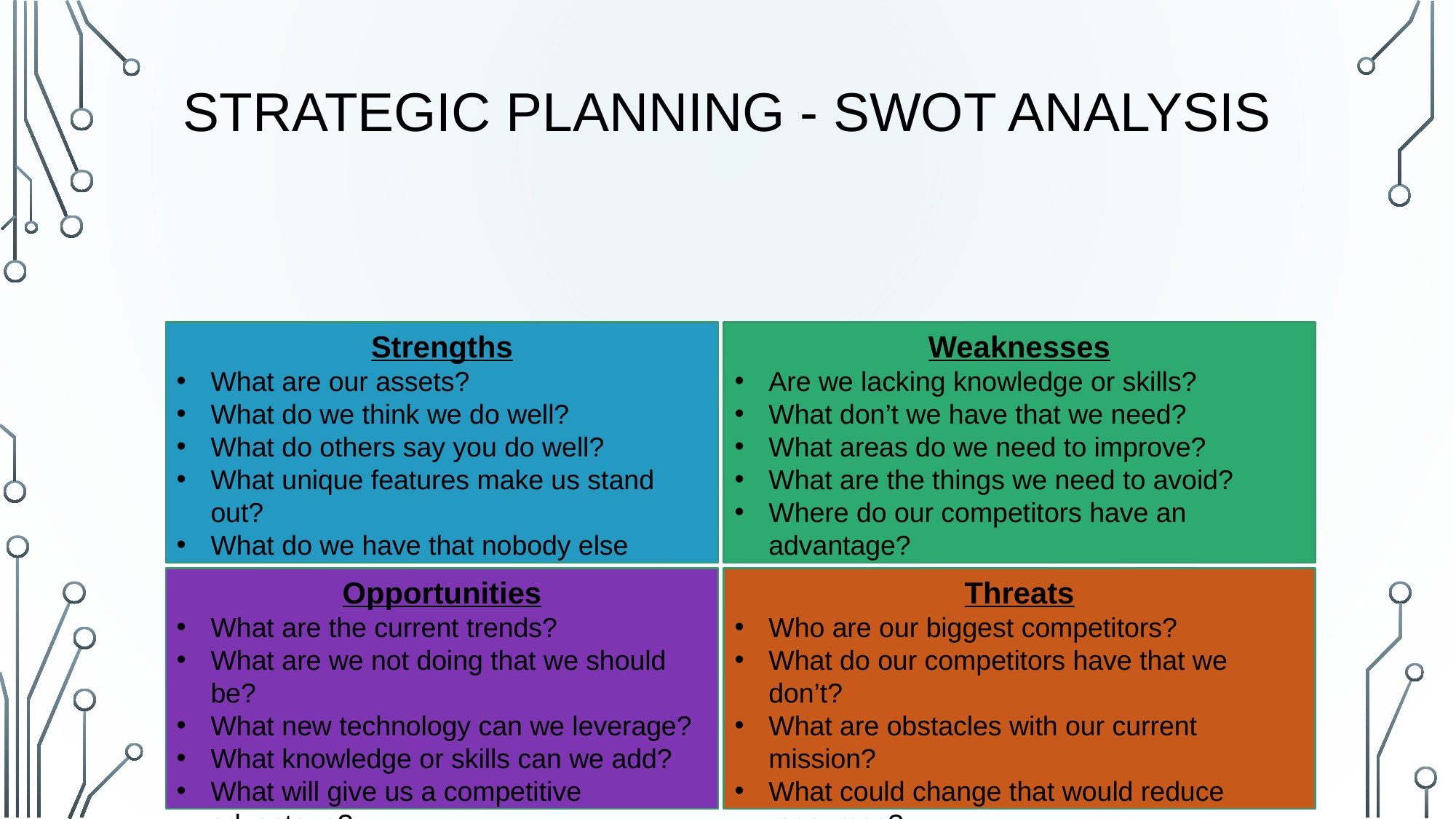

# Strategic Planning - SWOT ANALYSIS
Weaknesses
Are we lacking knowledge or skills?
What don’t we have that we need?
What areas do we need to improve?
What are the things we need to avoid?
Where do our competitors have an advantage?
What new resources are we lacking?

Strengths
What are our assets?
What do we think we do well?
What do others say you do well?
What unique features make us stand out?
What do we have that nobody else does?
What do we have more of than anyone else?
Threats
Who are our biggest competitors?
What do our competitors have that we don’t?
What are obstacles with our current mission?
What could change that would reduce resources?
What changes to FRC may disrupt our success?
What are the risks we face in achieving goals?
Opportunities
What are the current trends?
What are we not doing that we should be?
What new technology can we leverage?
What knowledge or skills can we add?
What will give us a competitive advantage?
What are we missing?